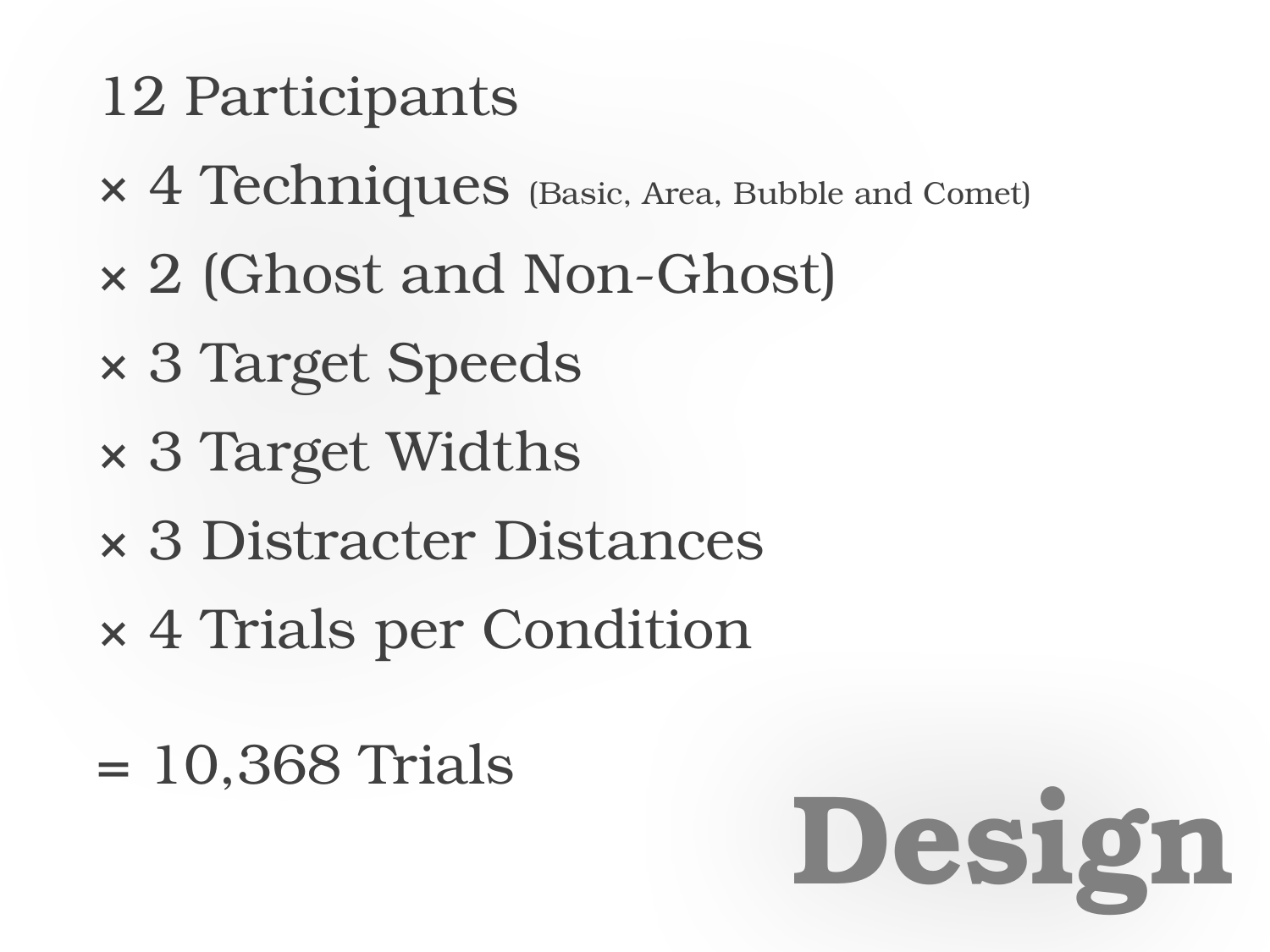

12 Participants

× 4 Techniques (Basic, Area, Bubble and Comet)

× 2 (Ghost and Non-Ghost)

× 3 Target Speeds

× 3 Target Widths

× 3 Distracter Distances

× 4 Trials per Condition

= 10,368 Trials
Design